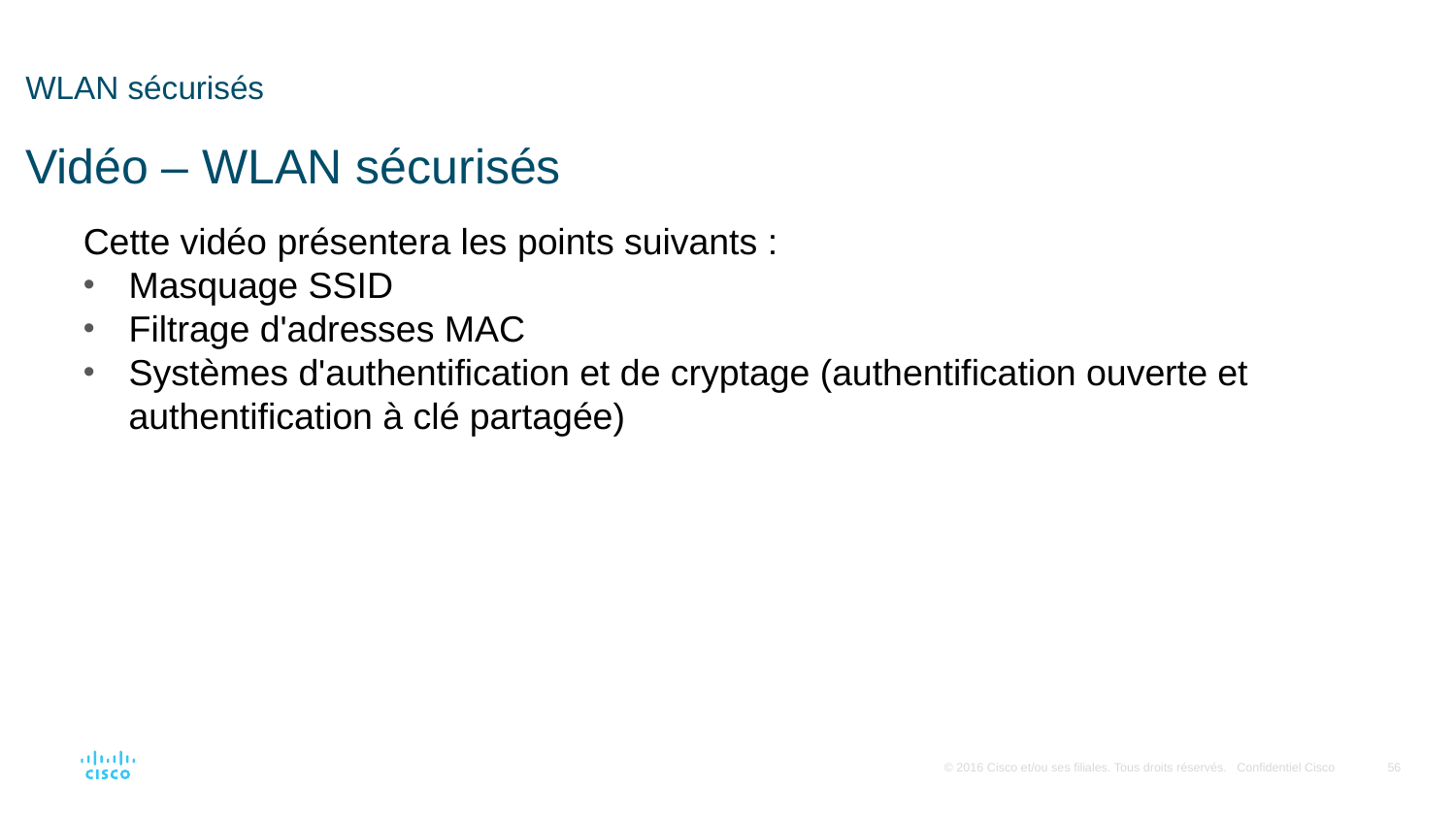

# WLAN sécurisés Vidéo – WLAN sécurisés
Cette vidéo présentera les points suivants :
Masquage SSID
Filtrage d'adresses MAC
Systèmes d'authentification et de cryptage (authentification ouverte et authentification à clé partagée)